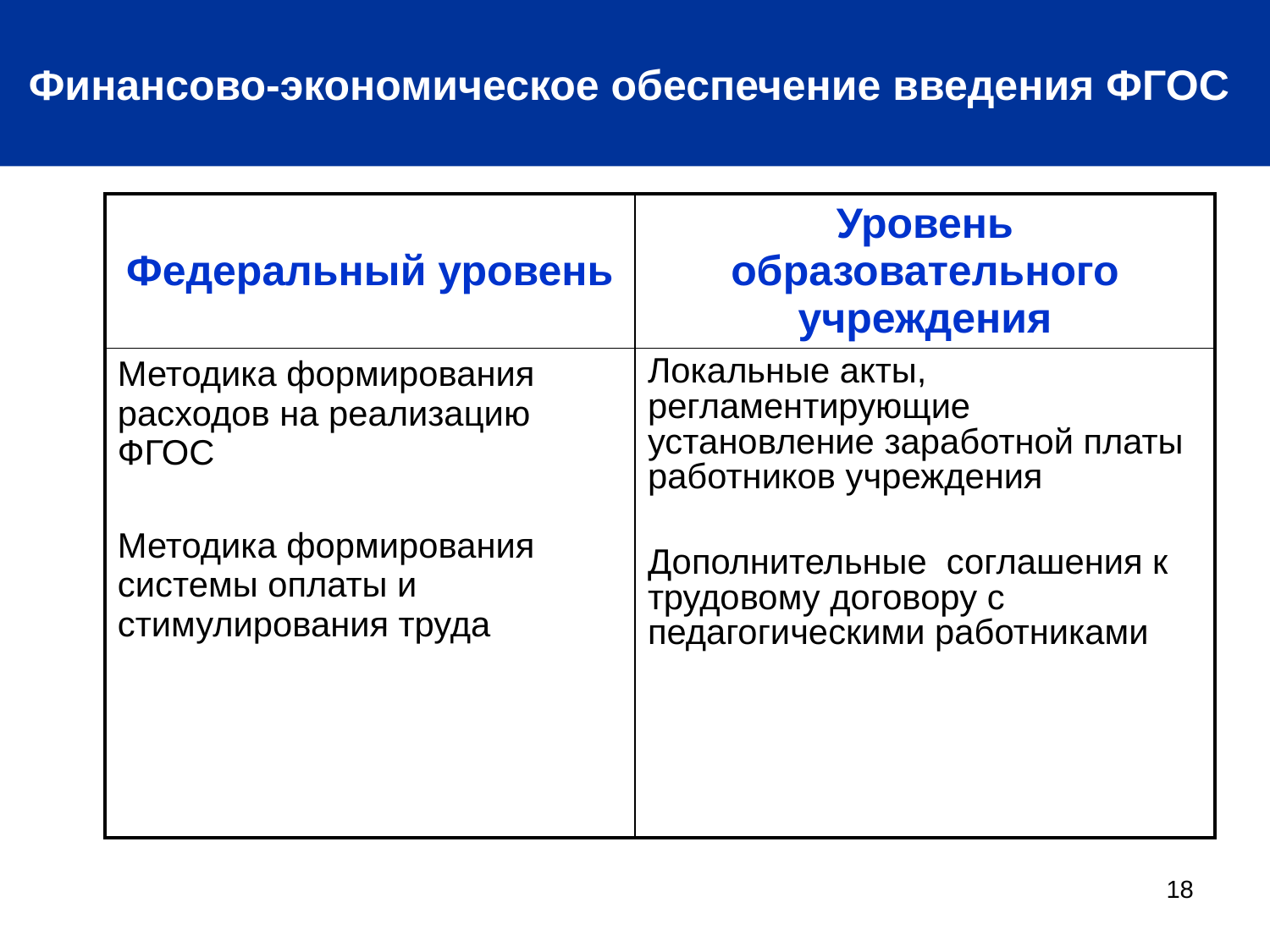

Финансово-экономическое обеспечение введения ФГОС
| Федеральный уровень | Уровень образовательного учреждения |
| --- | --- |
| Методика формирования расходов на реализацию ФГОС Методика формирования системы оплаты и стимулирования труда | Локальные акты, регламентирующие установление заработной платы работников учреждения Дополнительные соглашения к трудовому договору с педагогическими работниками |

18